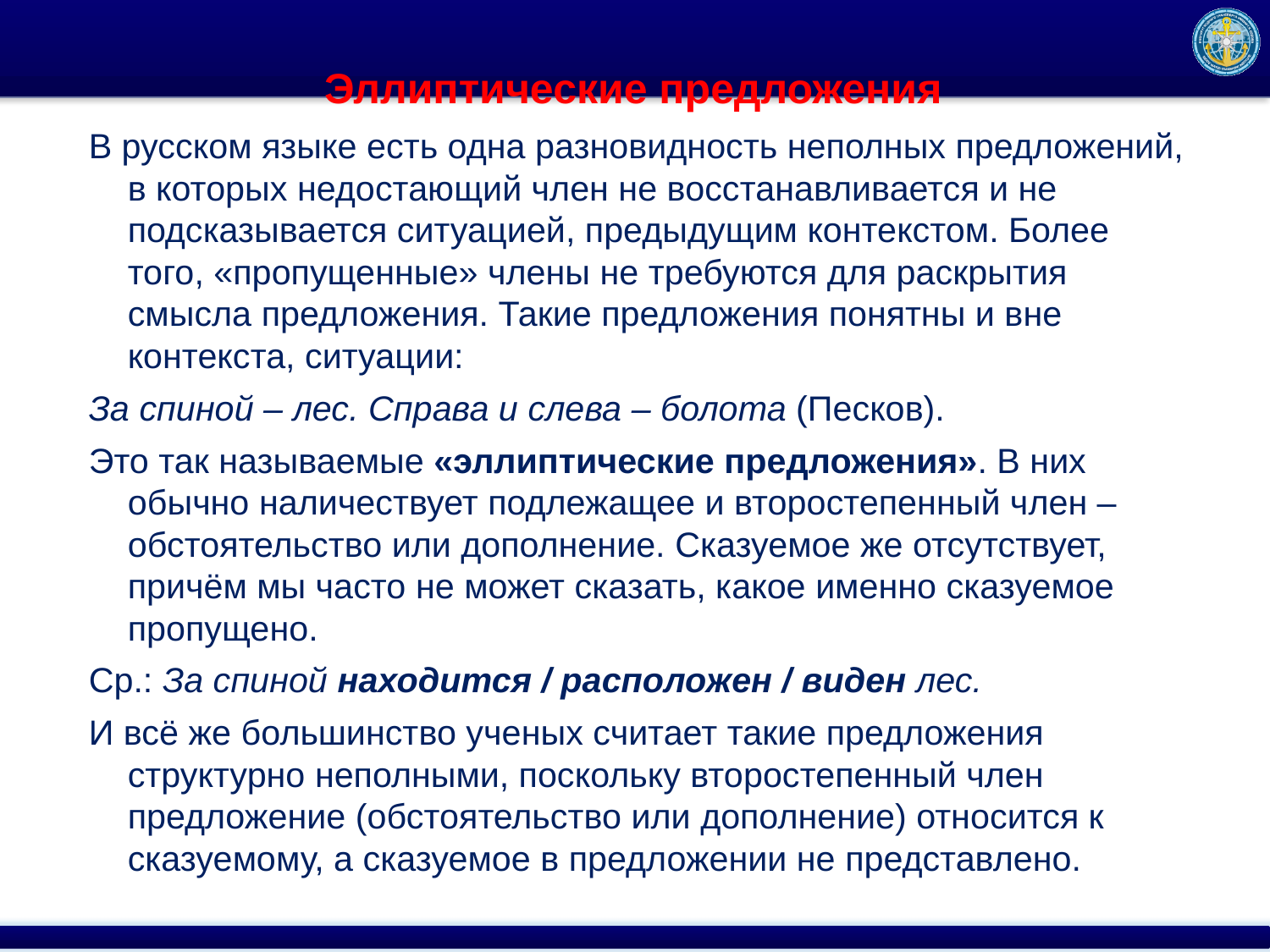

# Эллиптические предложения
В русском языке есть одна разновидность неполных предложений, в которых недостающий член не восстанавливается и не подсказывается ситуацией, предыдущим контекстом. Более того, «пропущенные» члены не требуются для раскрытия смысла предложения. Такие предложения понятны и вне контекста, ситуации:
За спиной – лес. Справа и слева – болота (Песков).
Это так называемые «эллиптические предложения». В них обычно наличествует подлежащее и второстепенный член – обстоятельство или дополнение. Сказуемое же отсутствует, причём мы часто не может сказать, какое именно сказуемое пропущено.
Ср.: За спиной находится / расположен / виден лес.
И всё же большинство ученых считает такие предложения структурно неполными, поскольку второстепенный член предложение (обстоятельство или дополнение) относится к сказуемому, а сказуемое в предложении не представлено.